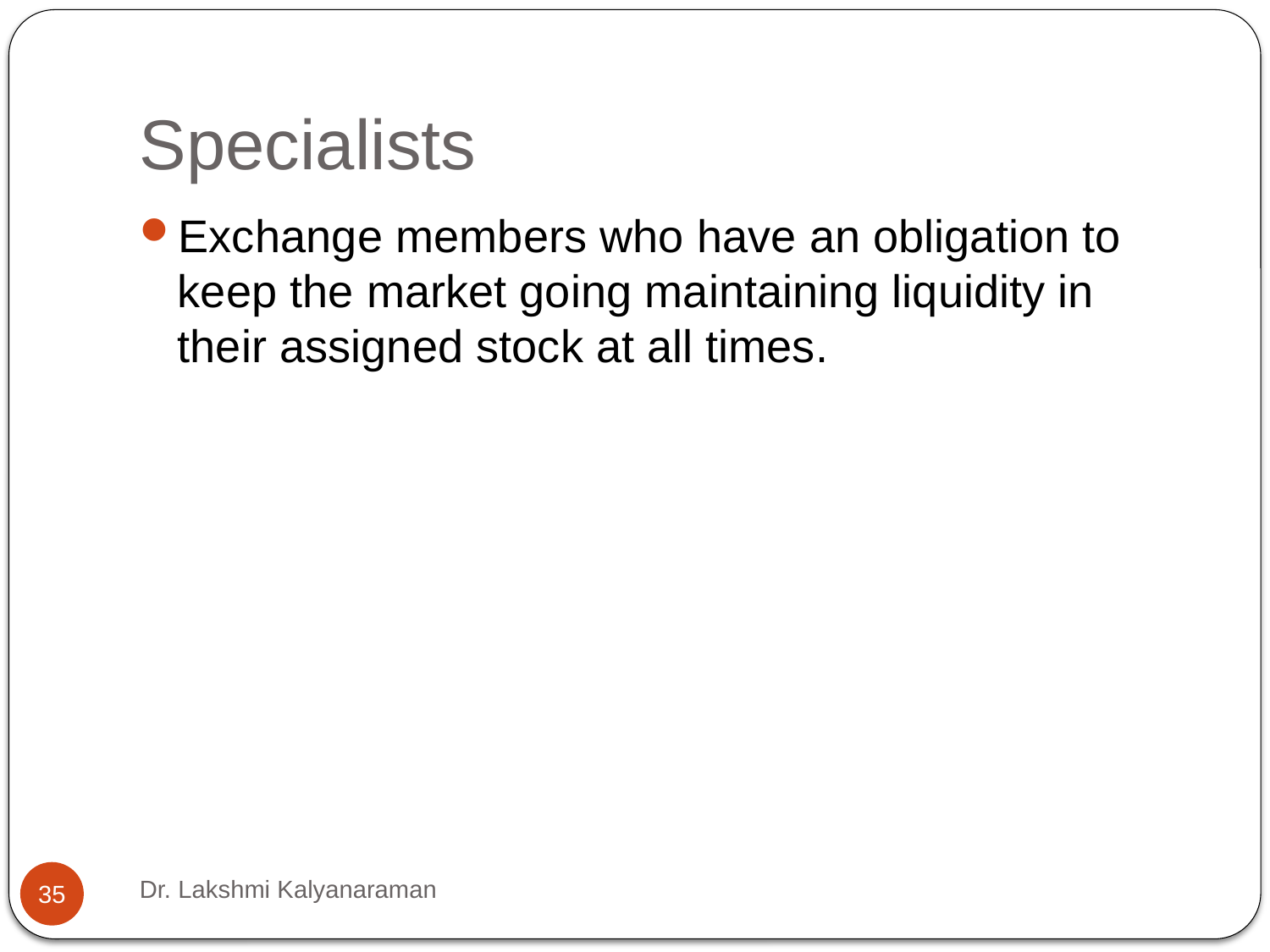

# Specialists
Exchange members who have an obligation to keep the market going maintaining liquidity in their assigned stock at all times.

Dr. Lakshmi Kalyanaraman
35